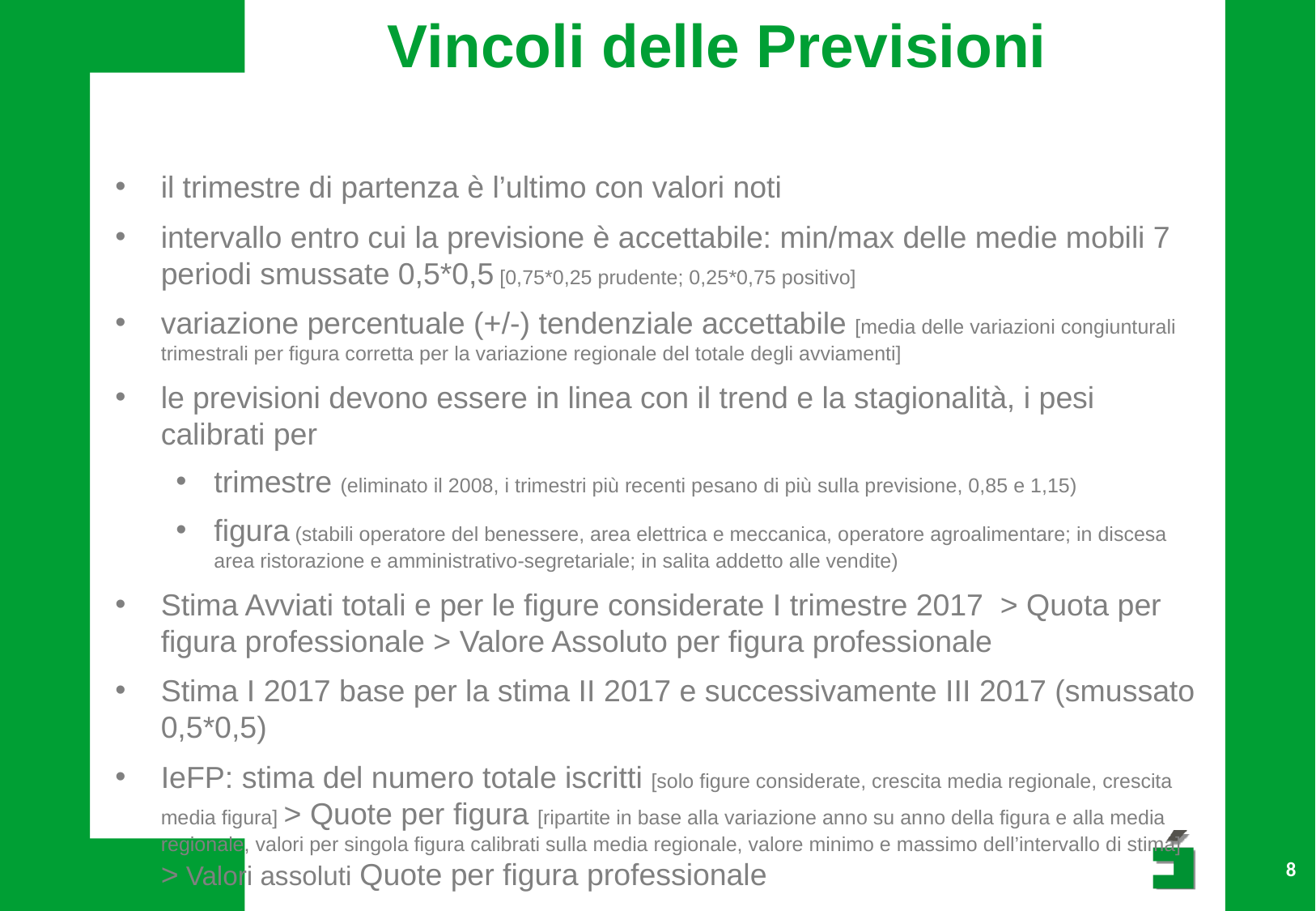

# Vincoli delle Previsioni
il trimestre di partenza è l’ultimo con valori noti
intervallo entro cui la previsione è accettabile: min/max delle medie mobili 7 periodi smussate 0,5*0,5 [0,75*0,25 prudente; 0,25*0,75 positivo]
variazione percentuale (+/-) tendenziale accettabile [media delle variazioni congiunturali trimestrali per figura corretta per la variazione regionale del totale degli avviamenti]
le previsioni devono essere in linea con il trend e la stagionalità, i pesi calibrati per
trimestre (eliminato il 2008, i trimestri più recenti pesano di più sulla previsione, 0,85 e 1,15)
figura (stabili operatore del benessere, area elettrica e meccanica, operatore agroalimentare; in discesa area ristorazione e amministrativo-segretariale; in salita addetto alle vendite)
Stima Avviati totali e per le figure considerate I trimestre 2017  > Quota per figura professionale > Valore Assoluto per figura professionale
Stima I 2017 base per la stima II 2017 e successivamente III 2017 (smussato 0,5*0,5)
IeFP: stima del numero totale iscritti [solo figure considerate, crescita media regionale, crescita media figura] > Quote per figura [ripartite in base alla variazione anno su anno della figura e alla media regionale, valori per singola figura calibrati sulla media regionale, valore minimo e massimo dell’intervallo di stima] > Valori assoluti Quote per figura professionale
8